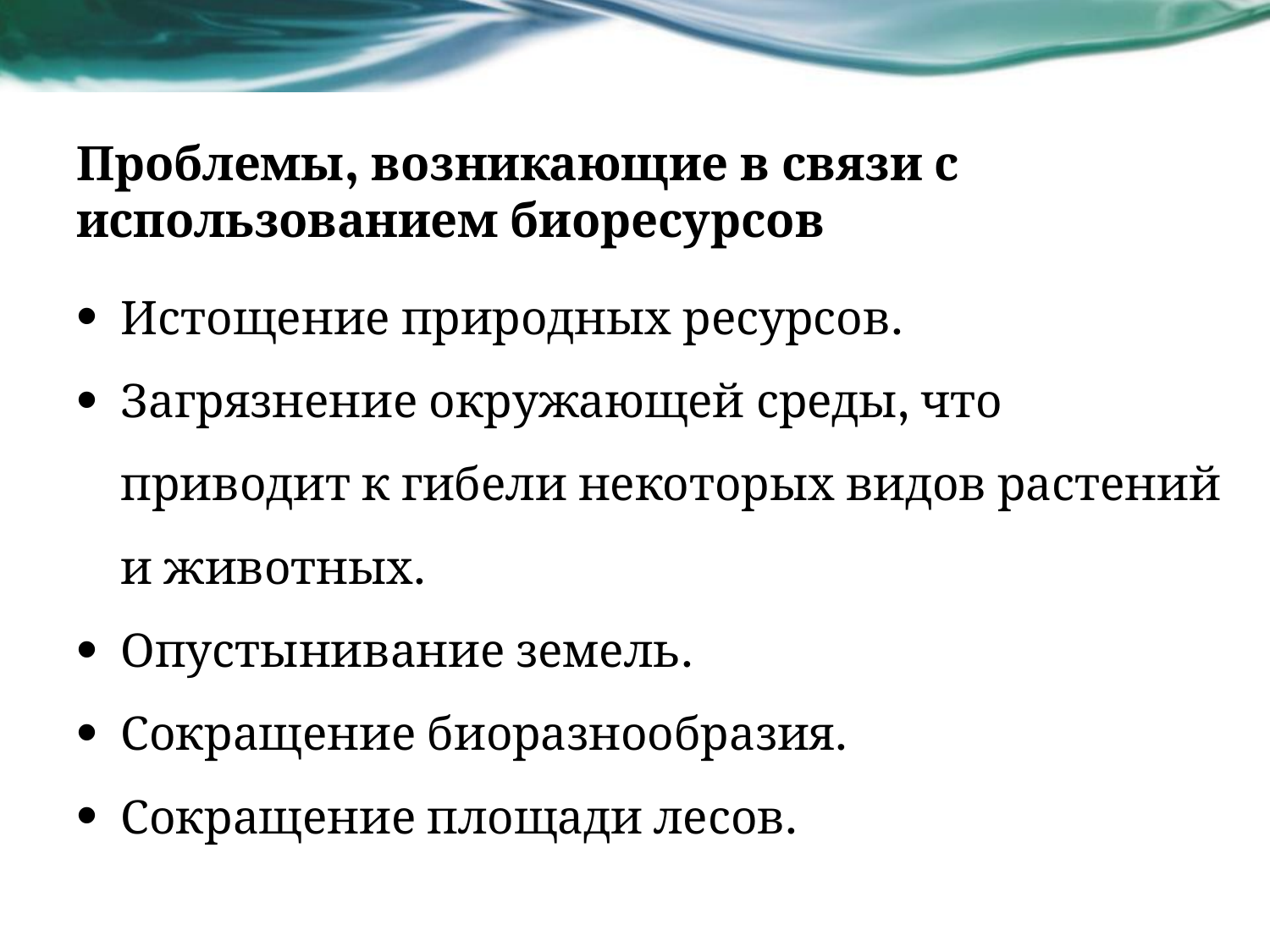

# Проблемы, возникающие в связи с использованием биоресурсов
Истощение природных ресурсов.
Загрязнение окружающей среды, что приводит к гибели некоторых видов растений и животных.
Опустынивание земель.
Сокращение биоразнообразия.
Сокращение площади лесов.